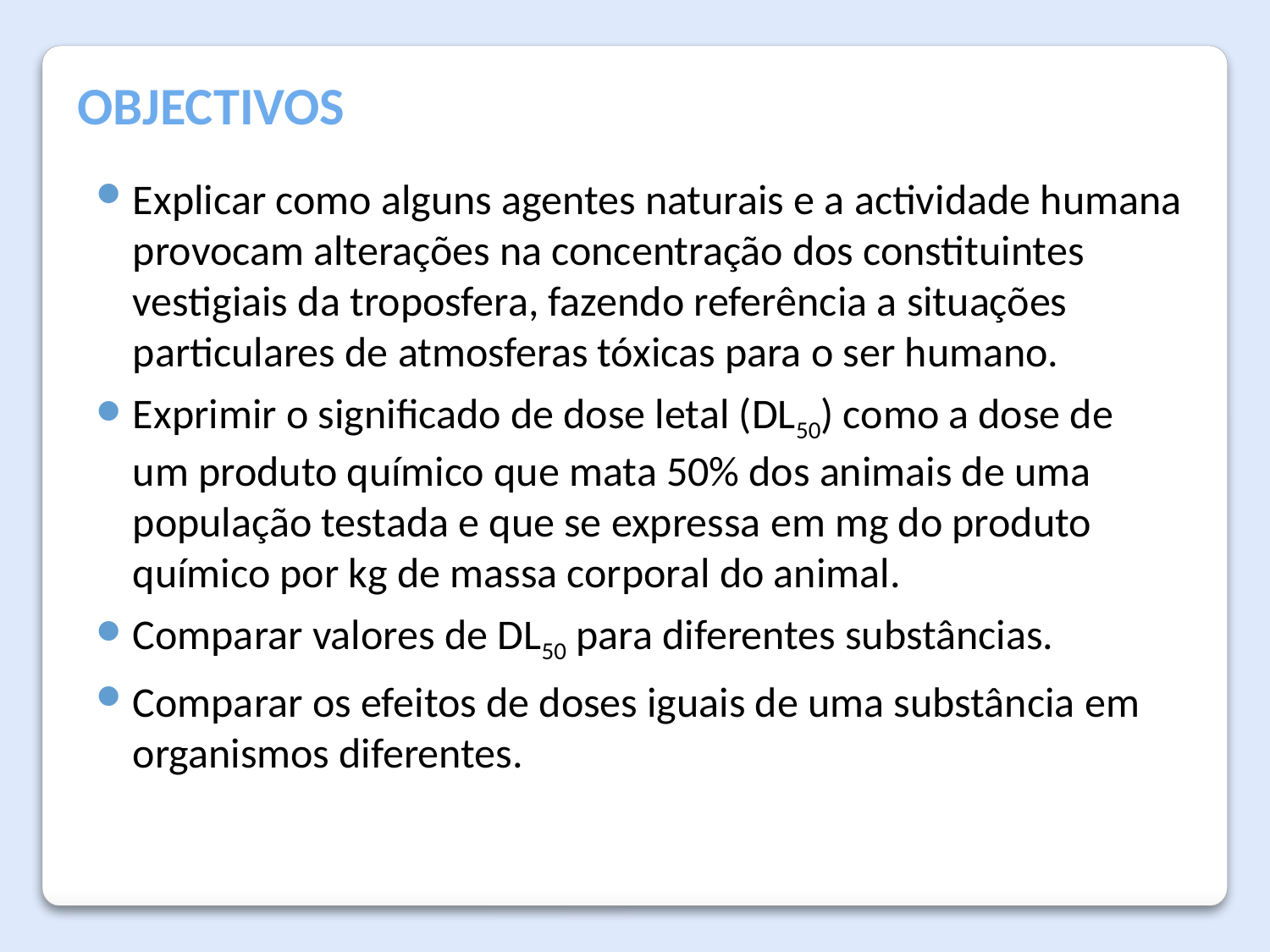

Objectivos
Explicar como alguns agentes naturais e a actividade humana provocam alterações na concentração dos constituintes vestigiais da troposfera, fazendo referência a situações particulares de atmosferas tóxicas para o ser humano.
Exprimir o significado de dose letal (DL50) como a dose de
um produto químico que mata 50% dos animais de uma população testada e que se expressa em mg do produto químico por kg de massa corporal do animal.
Comparar valores de DL50 para diferentes substâncias.
Comparar os efeitos de doses iguais de uma substância em organismos diferentes.